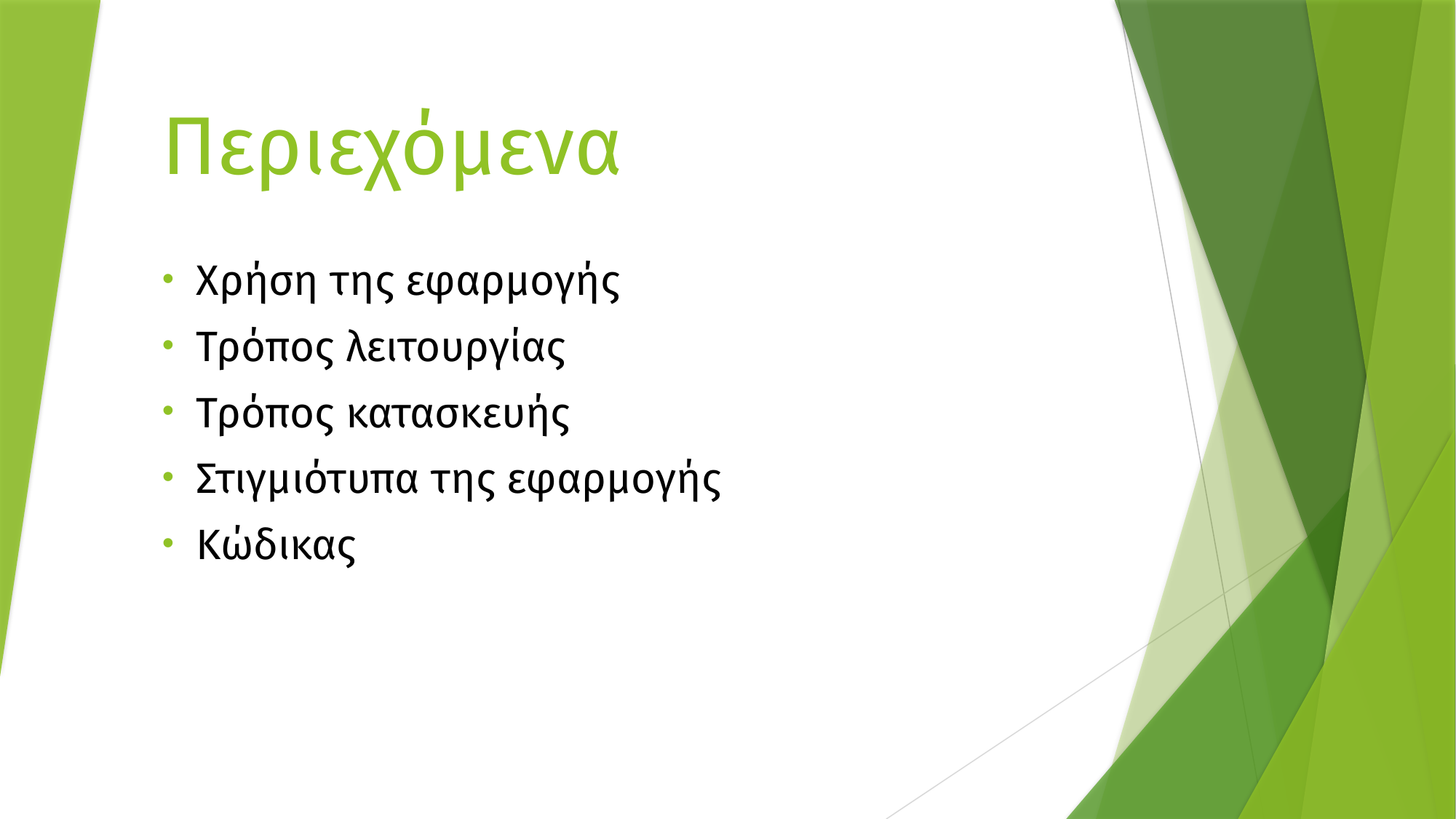

# Περιεχόμενα
Χρήση της εφαρμογής
Τρόπος λειτουργίας
Τρόπος κατασκευής
Στιγμιότυπα της εφαρμογής
Κώδικας